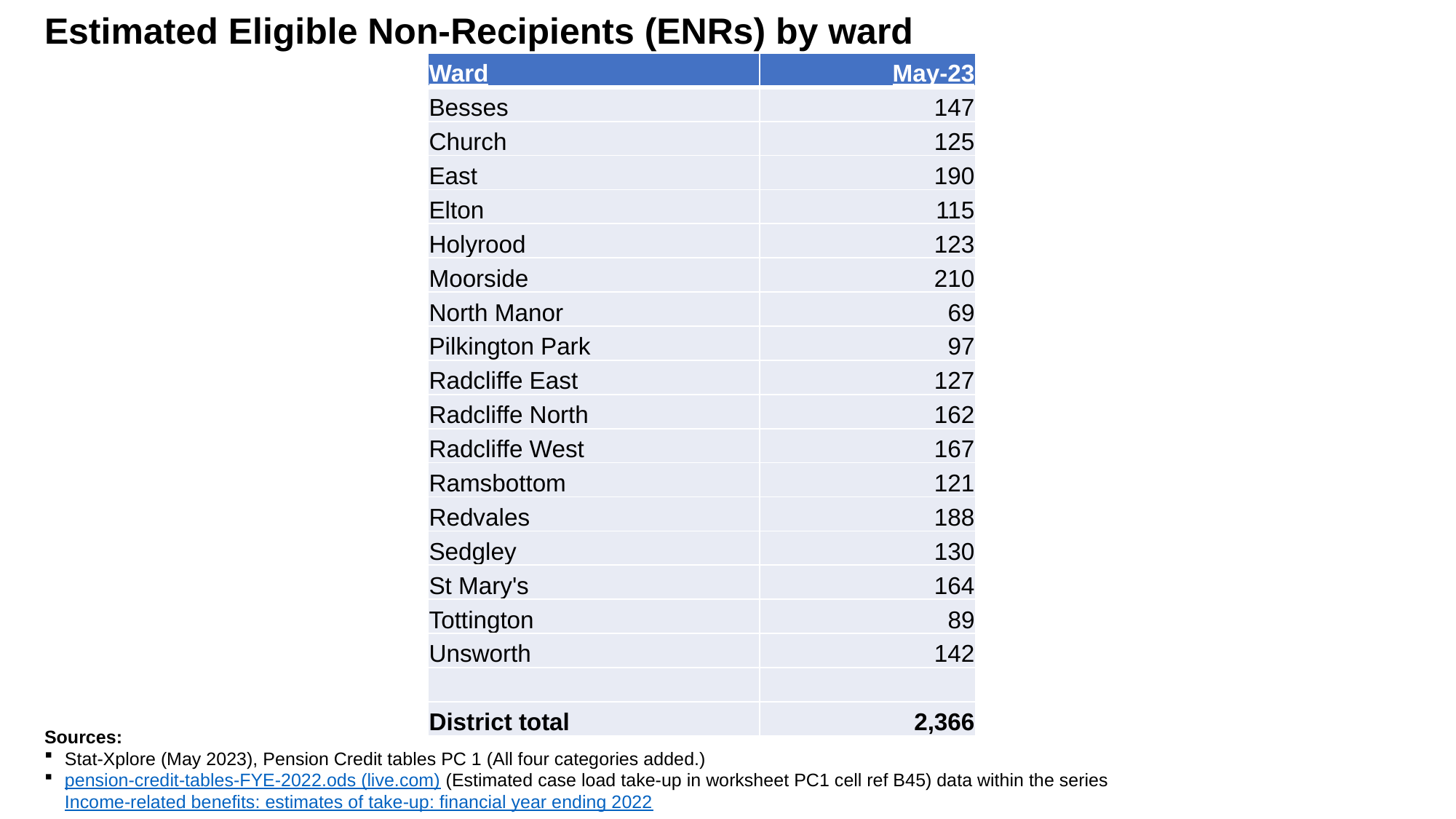

Estimated Eligible Non-recipients by ward
Estimated Eligible Non-Recipients (ENRs) by ward
| Ward | May-23 |
| --- | --- |
| Besses | 147 |
| Church | 125 |
| East | 190 |
| Elton | 115 |
| Holyrood | 123 |
| Moorside | 210 |
| North Manor | 69 |
| Pilkington Park | 97 |
| Radcliffe East | 127 |
| Radcliffe North | 162 |
| Radcliffe West | 167 |
| Ramsbottom | 121 |
| Redvales | 188 |
| Sedgley | 130 |
| St Mary's | 164 |
| Tottington | 89 |
| Unsworth | 142 |
|  |  |
| District total | 2,366 |
Sources:
Stat-Xplore (May 2023), Pension Credit tables PC 1 (All four categories added.)
pension-credit-tables-FYE-2022.ods (live.com) (Estimated case load take-up in worksheet PC1 cell ref B45) data within the series  Income-related benefits: estimates of take-up: financial year ending 2022